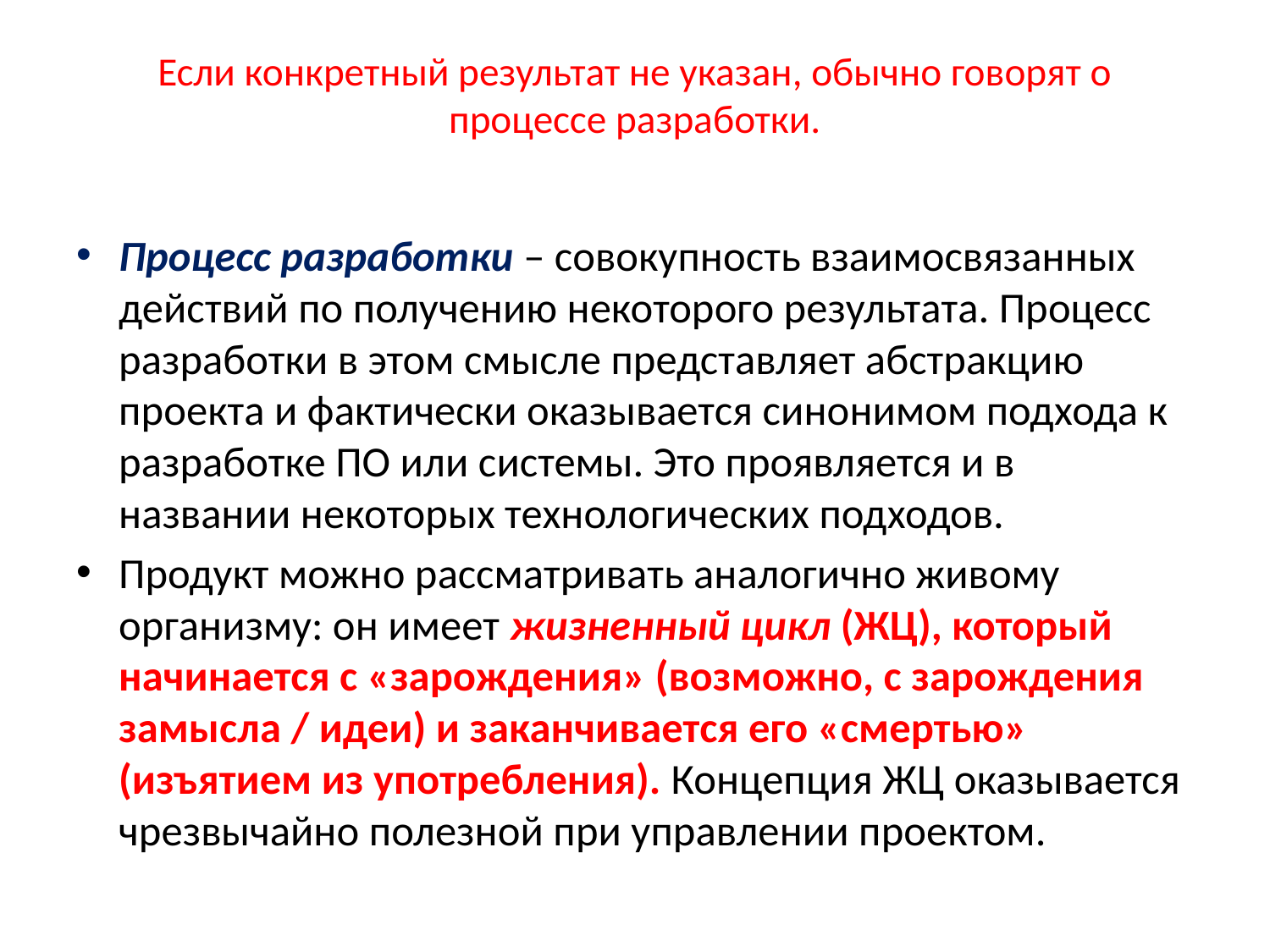

# Если конкретный результат не указан, обычно говорят о процессе разработки.
Процесс разработки – совокупность взаимосвязанных действий по получению некоторого результата. Процесс разработки в этом смысле представляет абстракцию проекта и фактически оказывается синонимом подхода к разработке ПО или системы. Это проявляется и в названии некоторых технологических подходов.
Продукт можно рассматривать аналогично живому организму: он имеет жизненный цикл (ЖЦ), который начинается с «зарождения» (возможно, с зарождения замысла / идеи) и заканчивается его «смертью» (изъятием из употребления). Концепция ЖЦ оказывается чрезвычайно полезной при управлении проектом.